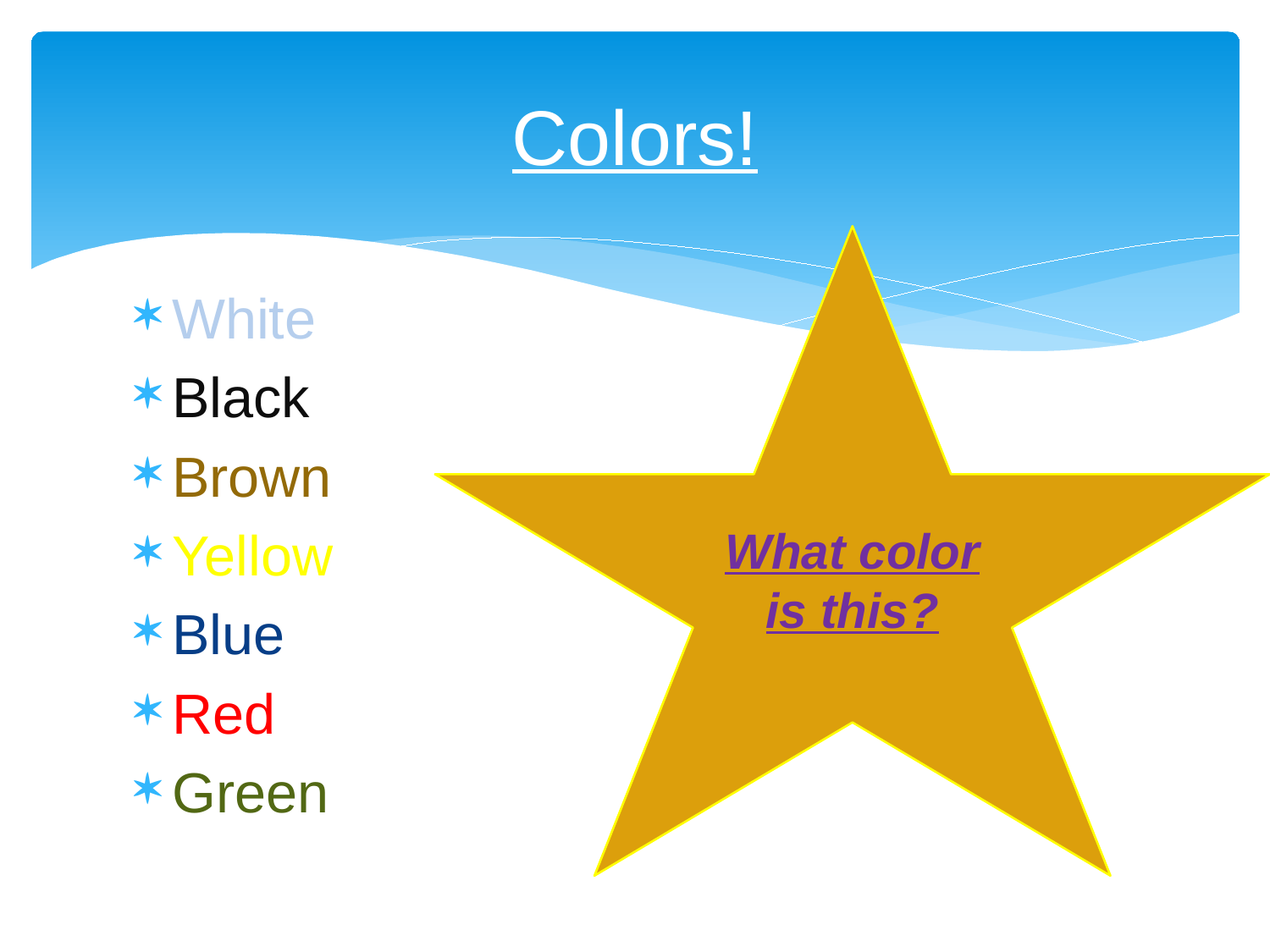

# Colors!
What color is this?

White
Black
Brown
Yellow
Blue
Red
Green